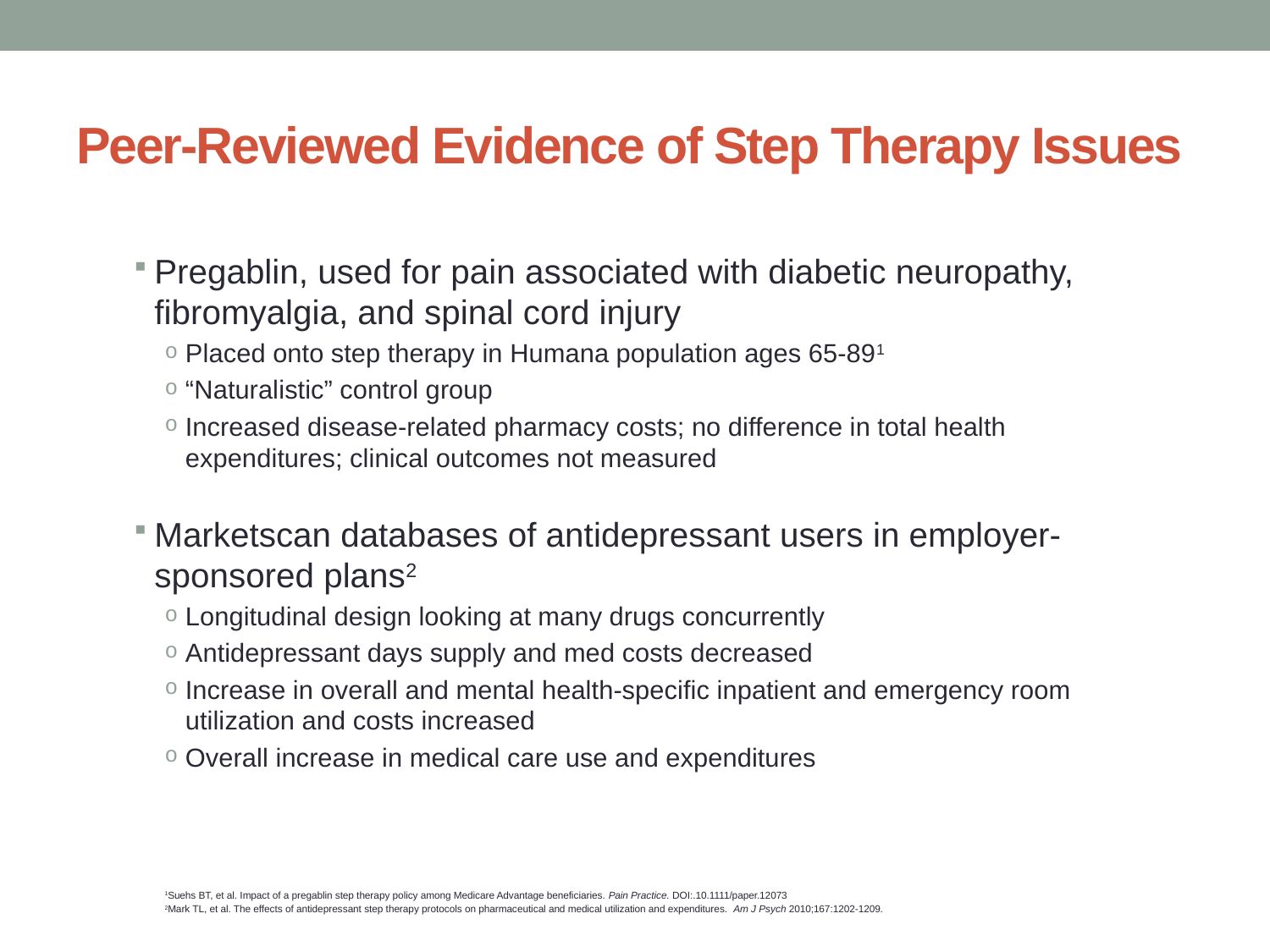

# Peer-Reviewed Evidence of Step Therapy Issues
Pregablin, used for pain associated with diabetic neuropathy, fibromyalgia, and spinal cord injury
Placed onto step therapy in Humana population ages 65-891
“Naturalistic” control group
Increased disease-related pharmacy costs; no difference in total health expenditures; clinical outcomes not measured

Marketscan databases of antidepressant users in employer-sponsored plans2
Longitudinal design looking at many drugs concurrently
Antidepressant days supply and med costs decreased
Increase in overall and mental health-specific inpatient and emergency room utilization and costs increased
Overall increase in medical care use and expenditures

1Suehs BT, et al. Impact of a pregablin step therapy policy among Medicare Advantage beneficiaries. Pain Practice. DOI:.10.1111/paper.12073
2Mark TL, et al. The effects of antidepressant step therapy protocols on pharmaceutical and medical utilization and expenditures.  Am J Psych 2010;167:1202-1209.